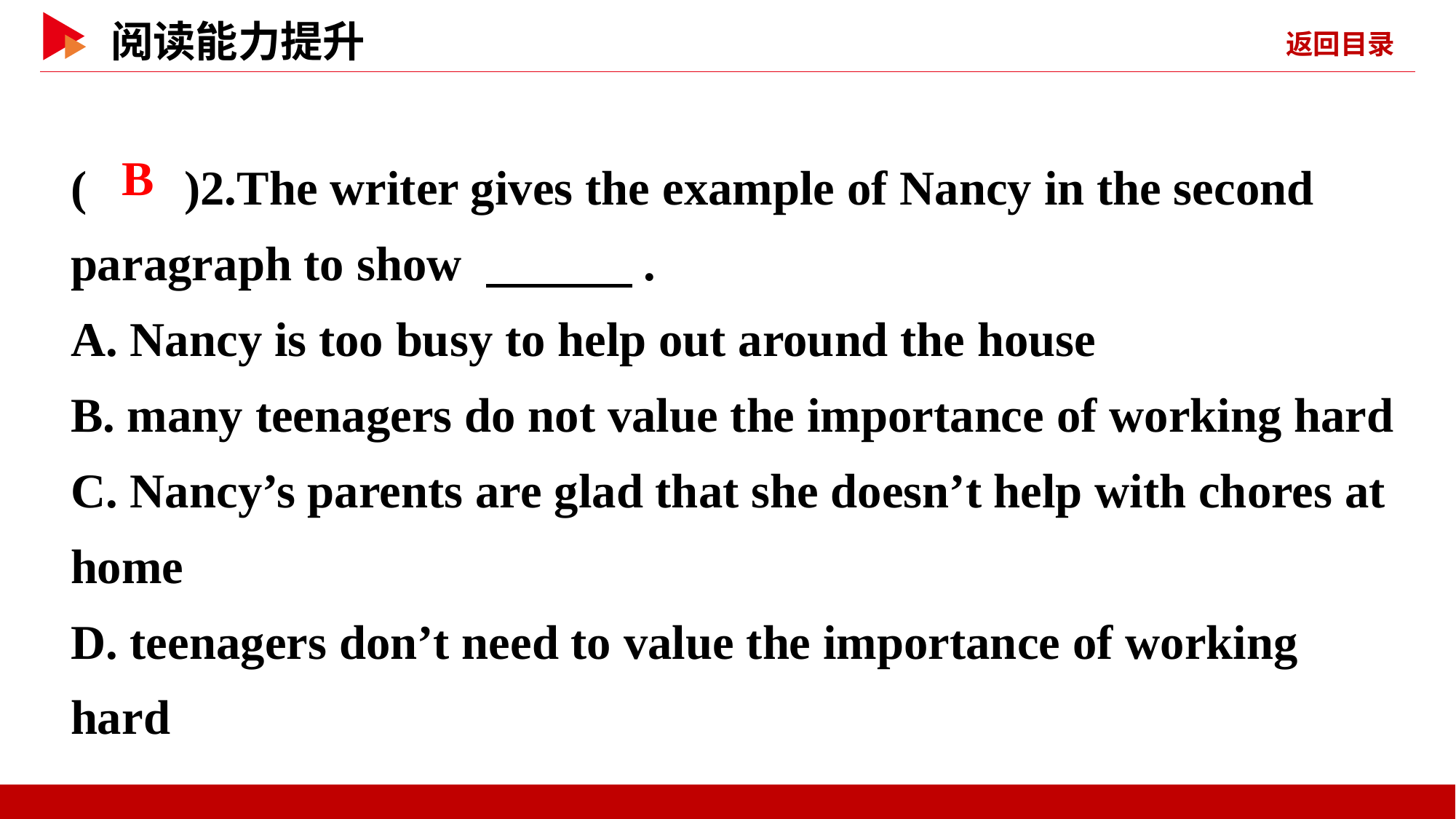

(        )2.The writer gives the example of Nancy in the second paragraph to show 　　　.
A. Nancy is too busy to help out around the house
B. many teenagers do not value the importance of working hard
C. Nancy’s parents are glad that she doesn’t help with chores at home
D. teenagers don’t need to value the importance of working hard
   B